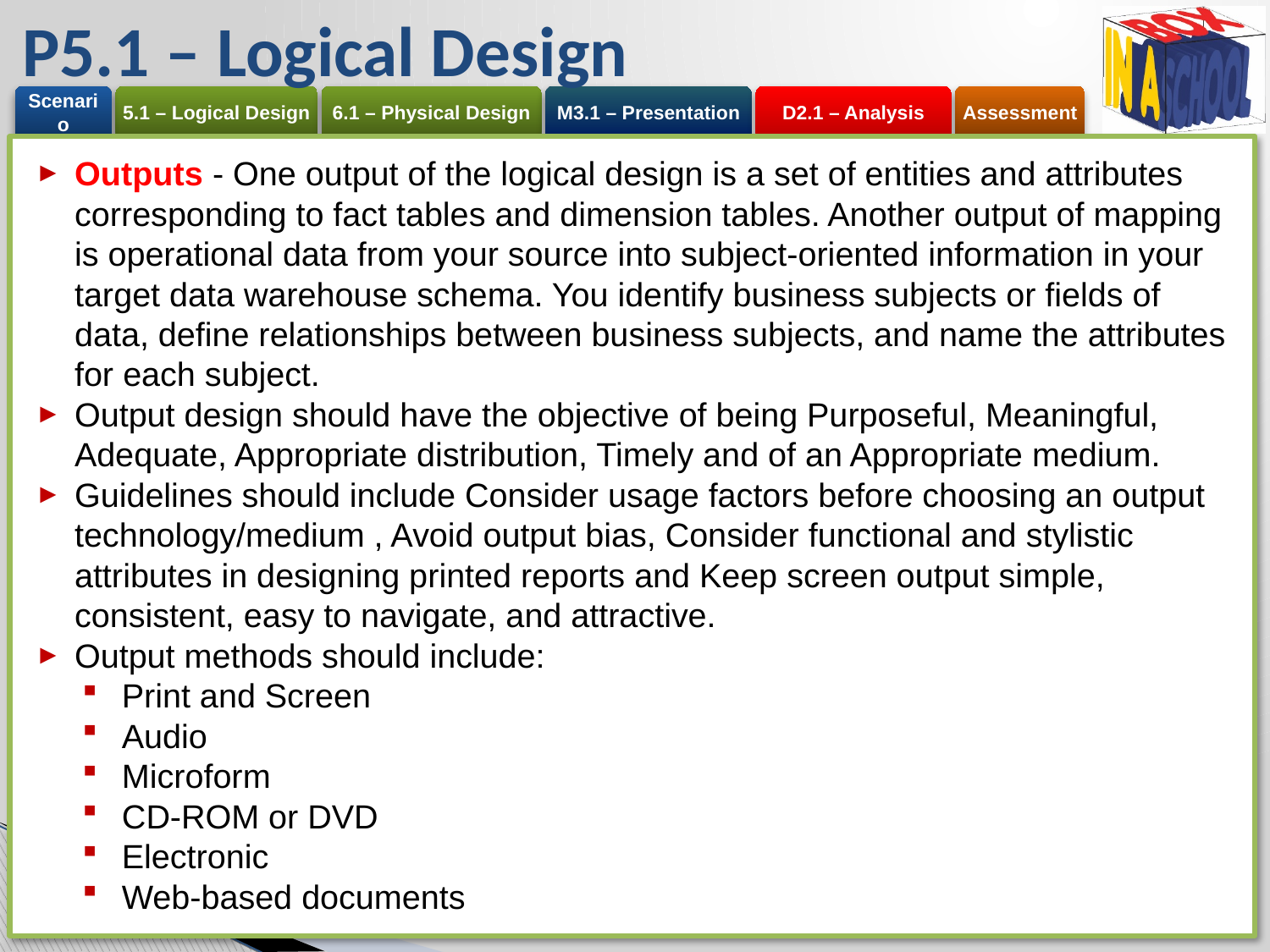

# P5.1 – Logical Design
Outputs - One output of the logical design is a set of entities and attributes corresponding to fact tables and dimension tables. Another output of mapping is operational data from your source into subject-oriented information in your target data warehouse schema. You identify business subjects or fields of data, define relationships between business subjects, and name the attributes for each subject.
Output design should have the objective of being Purposeful, Meaningful, Adequate, Appropriate distribution, Timely and of an Appropriate medium.
Guidelines should include Consider usage factors before choosing an output technology/medium , Avoid output bias, Consider functional and stylistic attributes in designing printed reports and Keep screen output simple, consistent, easy to navigate, and attractive.
Output methods should include:
Print and Screen
Audio
Microform
CD-ROM or DVD
Electronic
Web-based documents